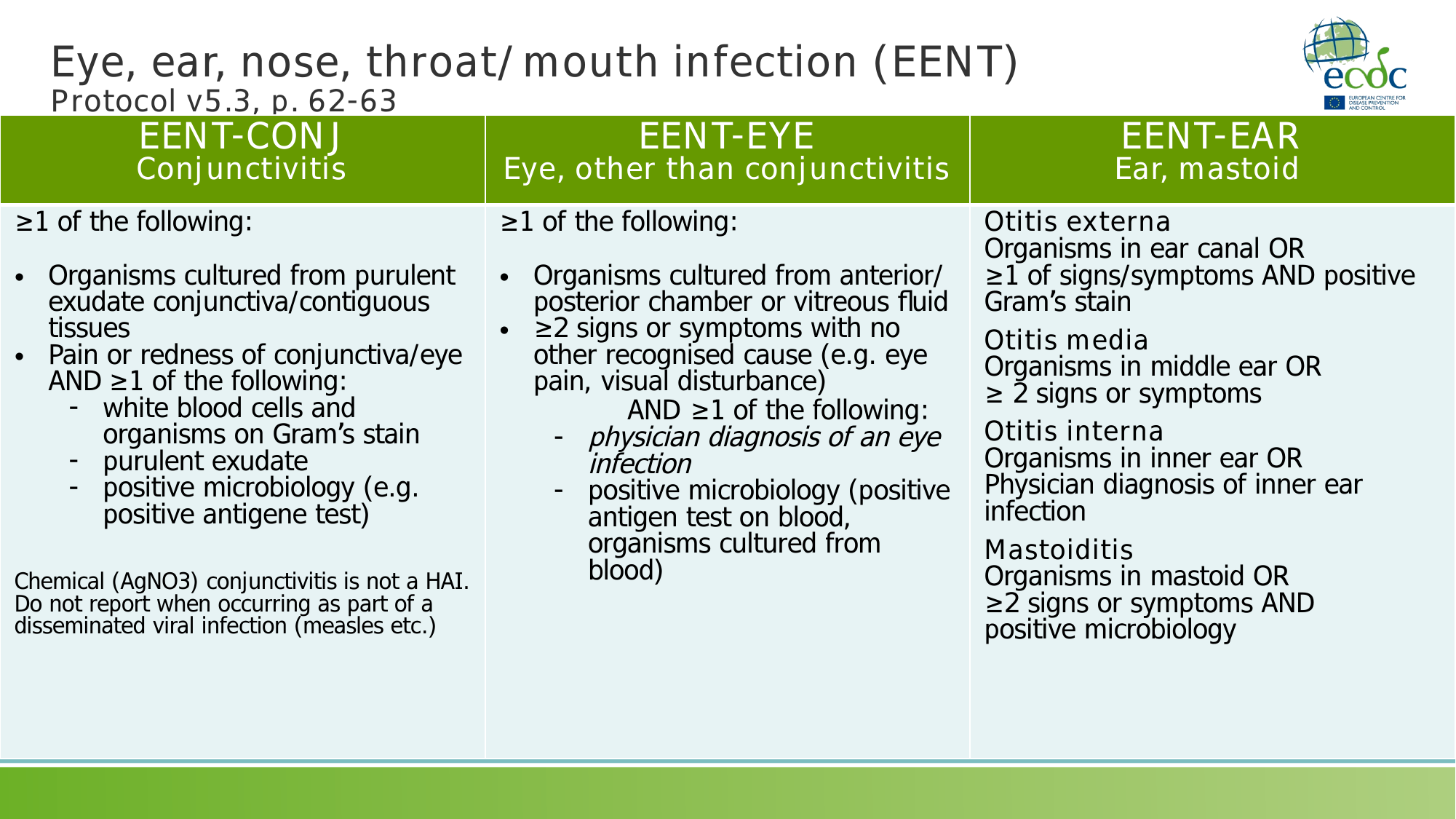

Eye, ear, nose, throat/mouth infection (EENT)
Protocol v5.3, p. 62-63
| EENT-CONJ Conjunctivitis | EENT-EYE Eye, other than conjunctivitis | EENT-EAR Ear, mastoid |
| --- | --- | --- |
| ≥1 of the following: Organisms cultured from purulent exudate conjunctiva/contiguous tissues Pain or redness of conjunctiva/eye AND ≥1 of the following: white blood cells and organisms on Gram’s stain purulent exudate positive microbiology (e.g. positive antigene test) Chemical (AgNO3) conjunctivitis is not a HAI. Do not report when occurring as part of a disseminated viral infection (measles etc.) | ≥1 of the following: Organisms cultured from anterior/ posterior chamber or vitreous fluid ≥2 signs or symptoms with no other recognised cause (e.g. eye pain, visual disturbance) AND ≥1 of the following: physician diagnosis of an eye infection positive microbiology (positive antigen test on blood, organisms cultured from blood) | Otitis externa Organisms in ear canal OR ≥1 of signs/symptoms AND positive Gram’s stain Otitis media Organisms in middle ear OR ≥ 2 signs or symptoms Otitis interna Organisms in inner ear OR Physician diagnosis of inner ear infection Mastoiditis Organisms in mastoid OR ≥2 signs or symptoms AND positive microbiology |